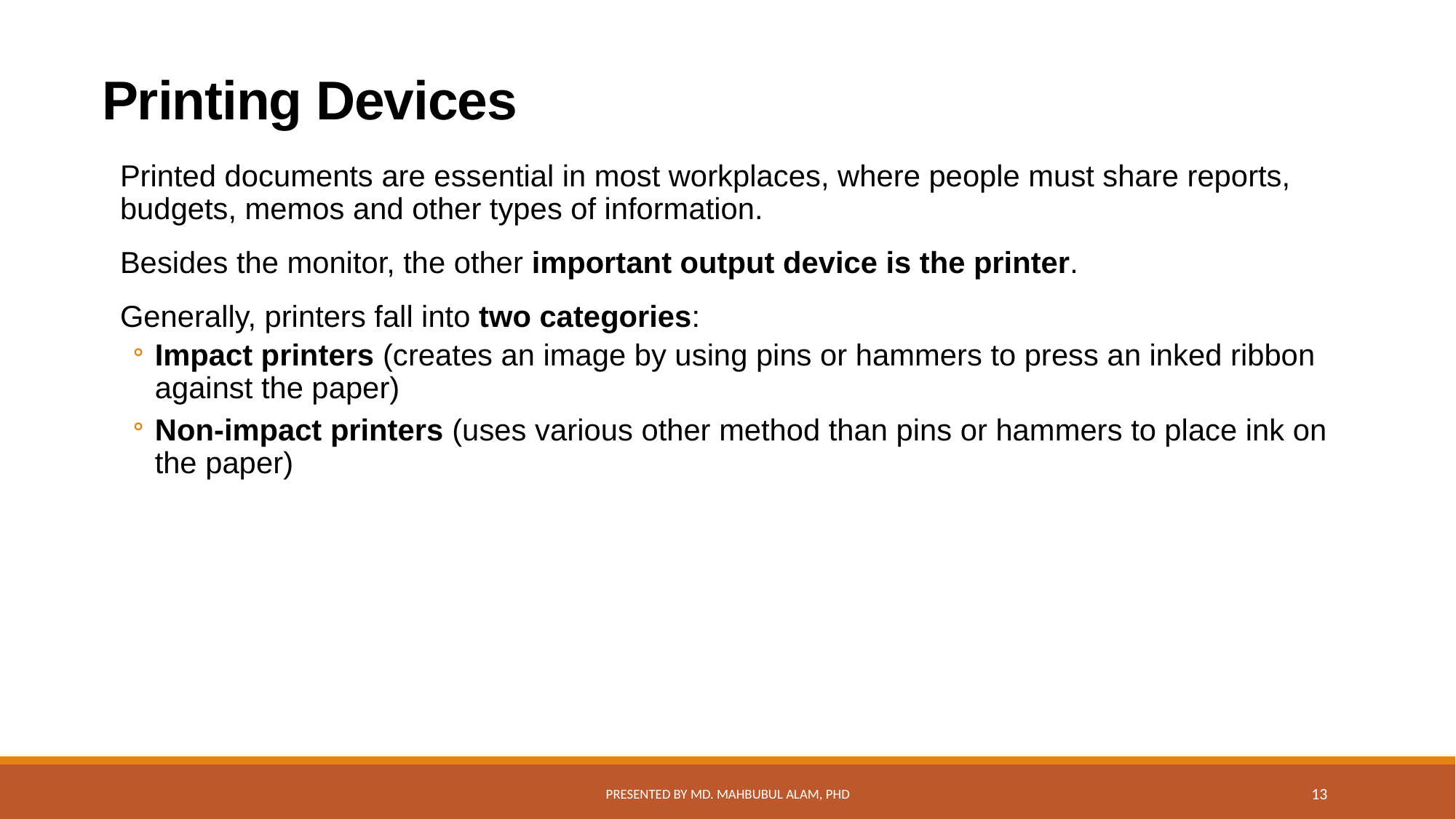

# Printing Devices
Printed documents are essential in most workplaces, where people must share reports, budgets, memos and other types of information.
Besides the monitor, the other important output device is the printer.
Generally, printers fall into two categories:
Impact printers (creates an image by using pins or hammers to press an inked ribbon against the paper)
Non-impact printers (uses various other method than pins or hammers to place ink on the paper)
Presented by Md. Mahbubul Alam, PhD
13